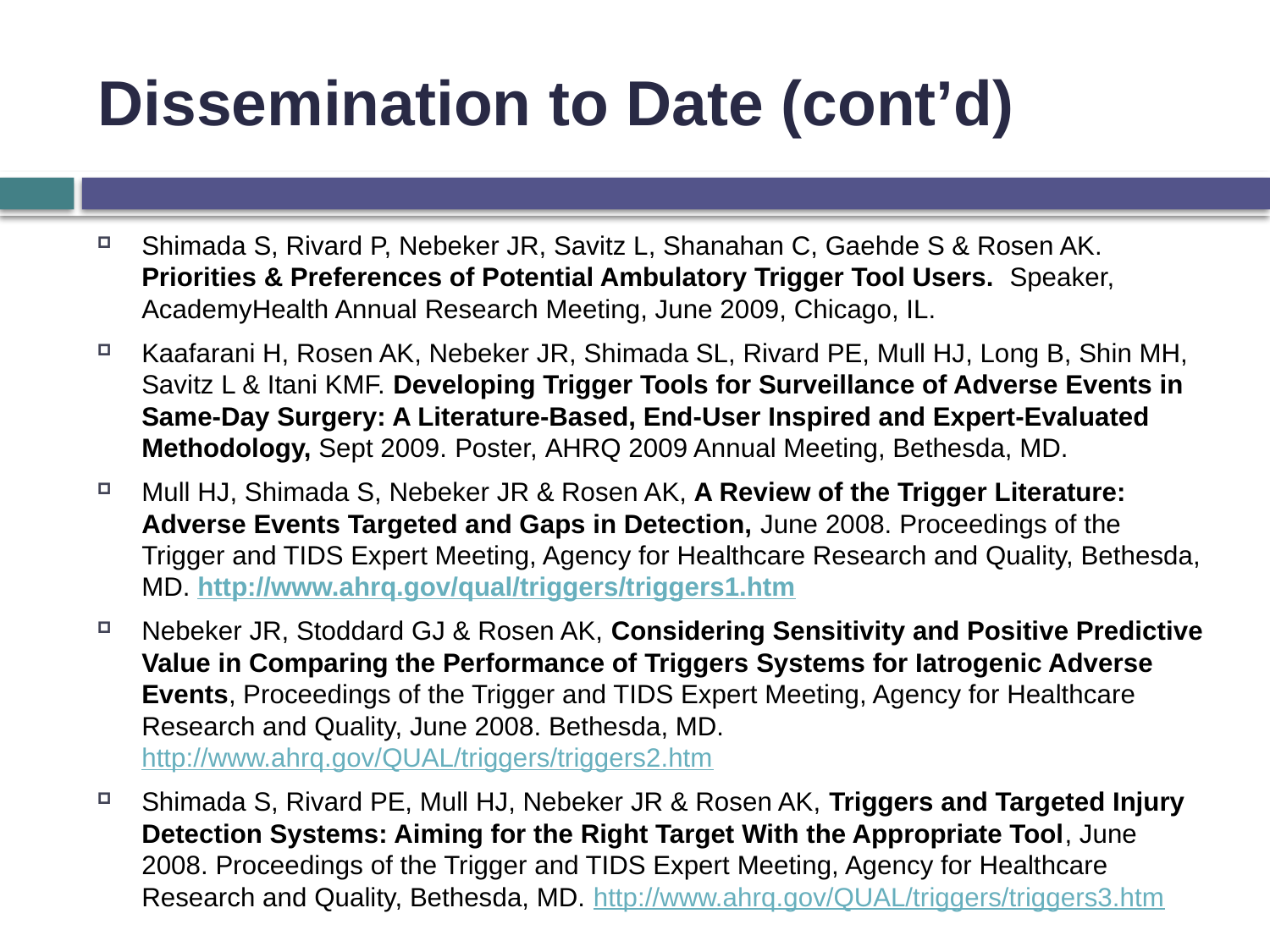

# Dissemination to Date (cont’d)
Shimada S, Rivard P, Nebeker JR, Savitz L, Shanahan C, Gaehde S & Rosen AK. Priorities & Preferences of Potential Ambulatory Trigger Tool Users.  Speaker, AcademyHealth Annual Research Meeting, June 2009, Chicago, IL.
Kaafarani H, Rosen AK, Nebeker JR, Shimada SL, Rivard PE, Mull HJ, Long B, Shin MH, Savitz L & Itani KMF. Developing Trigger Tools for Surveillance of Adverse Events in Same-Day Surgery: A Literature-Based, End-User Inspired and Expert-Evaluated Methodology, Sept 2009. Poster, AHRQ 2009 Annual Meeting, Bethesda, MD.
Mull HJ, Shimada S, Nebeker JR & Rosen AK, A Review of the Trigger Literature:  Adverse Events Targeted and Gaps in Detection, June 2008. Proceedings of the Trigger and TIDS Expert Meeting, Agency for Healthcare Research and Quality, Bethesda, MD. http://www.ahrq.gov/qual/triggers/triggers1.htm
Nebeker JR, Stoddard GJ & Rosen AK, Considering Sensitivity and Positive Predictive Value in Comparing the Performance of Triggers Systems for Iatrogenic Adverse Events, Proceedings of the Trigger and TIDS Expert Meeting, Agency for Healthcare Research and Quality, June 2008. Bethesda, MD. http://www.ahrq.gov/QUAL/triggers/triggers2.htm
Shimada S, Rivard PE, Mull HJ, Nebeker JR & Rosen AK, Triggers and Targeted Injury Detection Systems: Aiming for the Right Target With the Appropriate Tool, June 2008. Proceedings of the Trigger and TIDS Expert Meeting, Agency for Healthcare Research and Quality, Bethesda, MD. http://www.ahrq.gov/QUAL/triggers/triggers3.htm